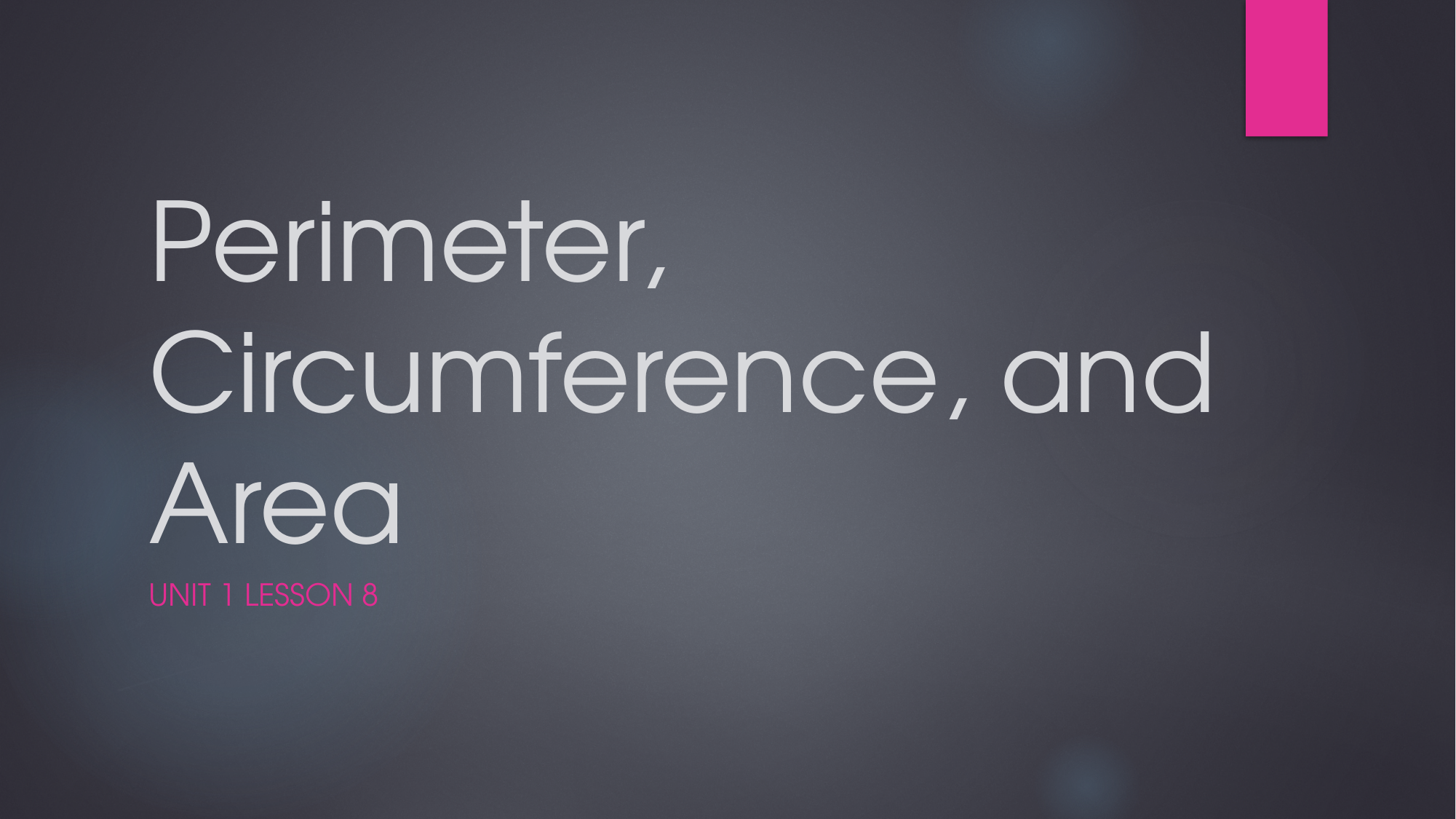

# Perimeter, Circumference, and Area
UNIT 1 LESSON 8